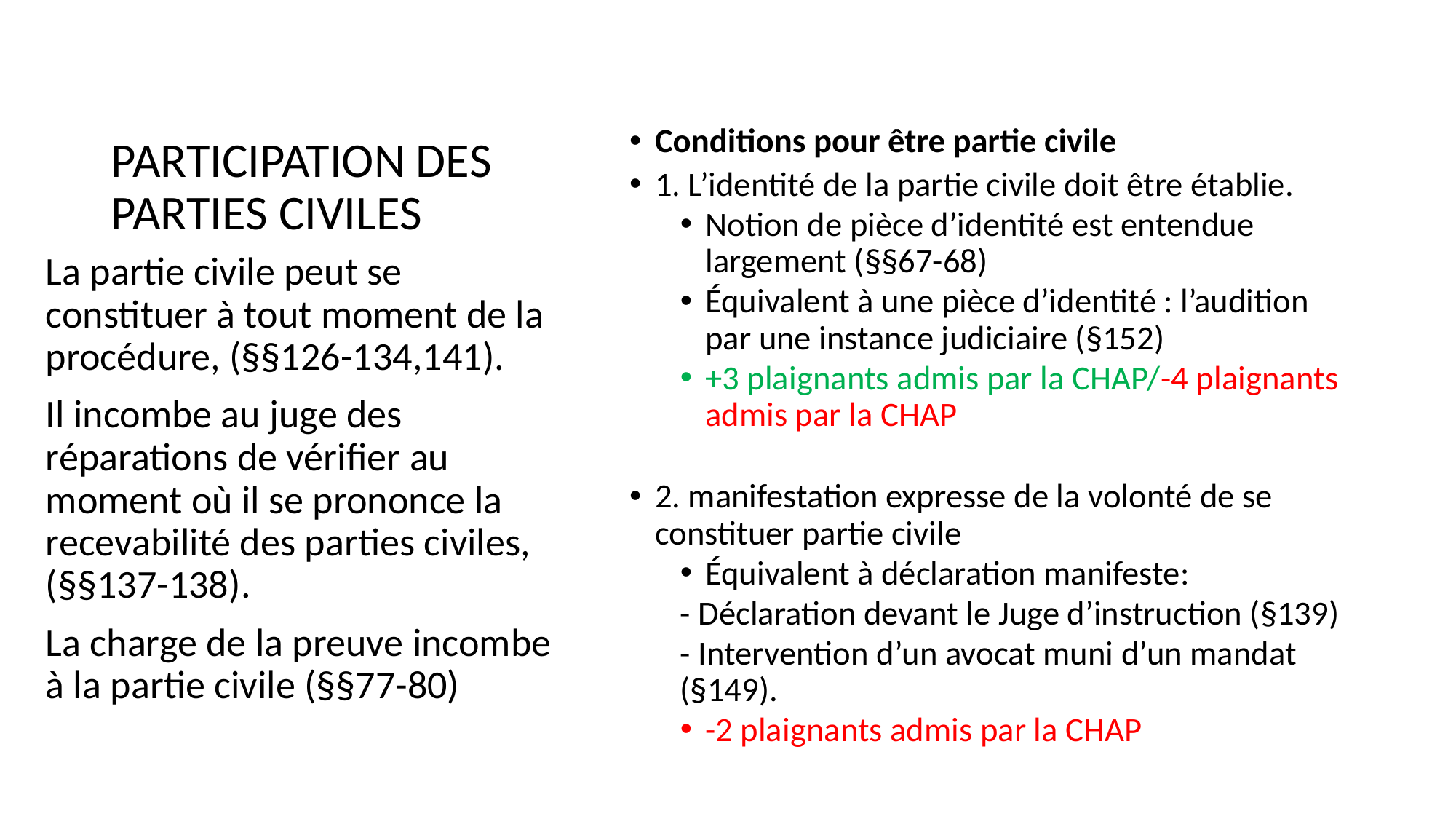

# PARTICIPATION DES PARTIES CIVILES
Conditions pour être partie civile
1. L’identité de la partie civile doit être établie.
Notion de pièce d’identité est entendue largement (§§67-68)
Équivalent à une pièce d’identité : l’audition par une instance judiciaire (§152)
+3 plaignants admis par la CHAP/-4 plaignants admis par la CHAP

2. manifestation expresse de la volonté de se constituer partie civile
Équivalent à déclaration manifeste:
	- Déclaration devant le Juge d’instruction (§139)
	- Intervention d’un avocat muni d’un mandat (§149).
-2 plaignants admis par la CHAP

La partie civile peut se constituer à tout moment de la procédure, (§§126-134,141).
Il incombe au juge des réparations de vérifier au moment où il se prononce la recevabilité des parties civiles, (§§137-138).
La charge de la preuve incombe à la partie civile (§§77-80)